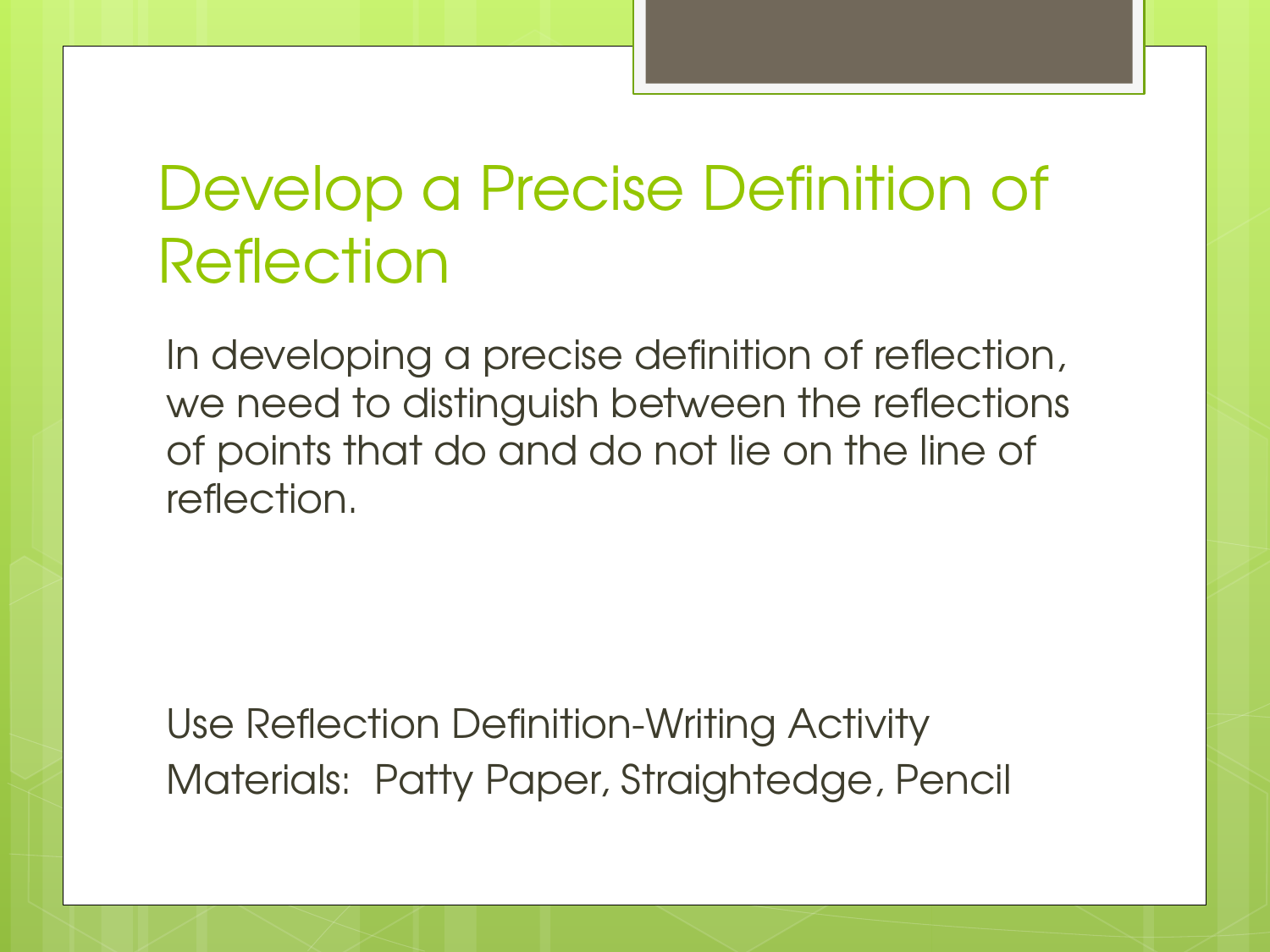

# Develop a Precise Definition of Reflection
In developing a precise definition of reflection, we need to distinguish between the reflections of points that do and do not lie on the line of reflection.

Use Reflection Definition-Writing Activity
Materials:  Patty Paper, Straightedge, Pencil